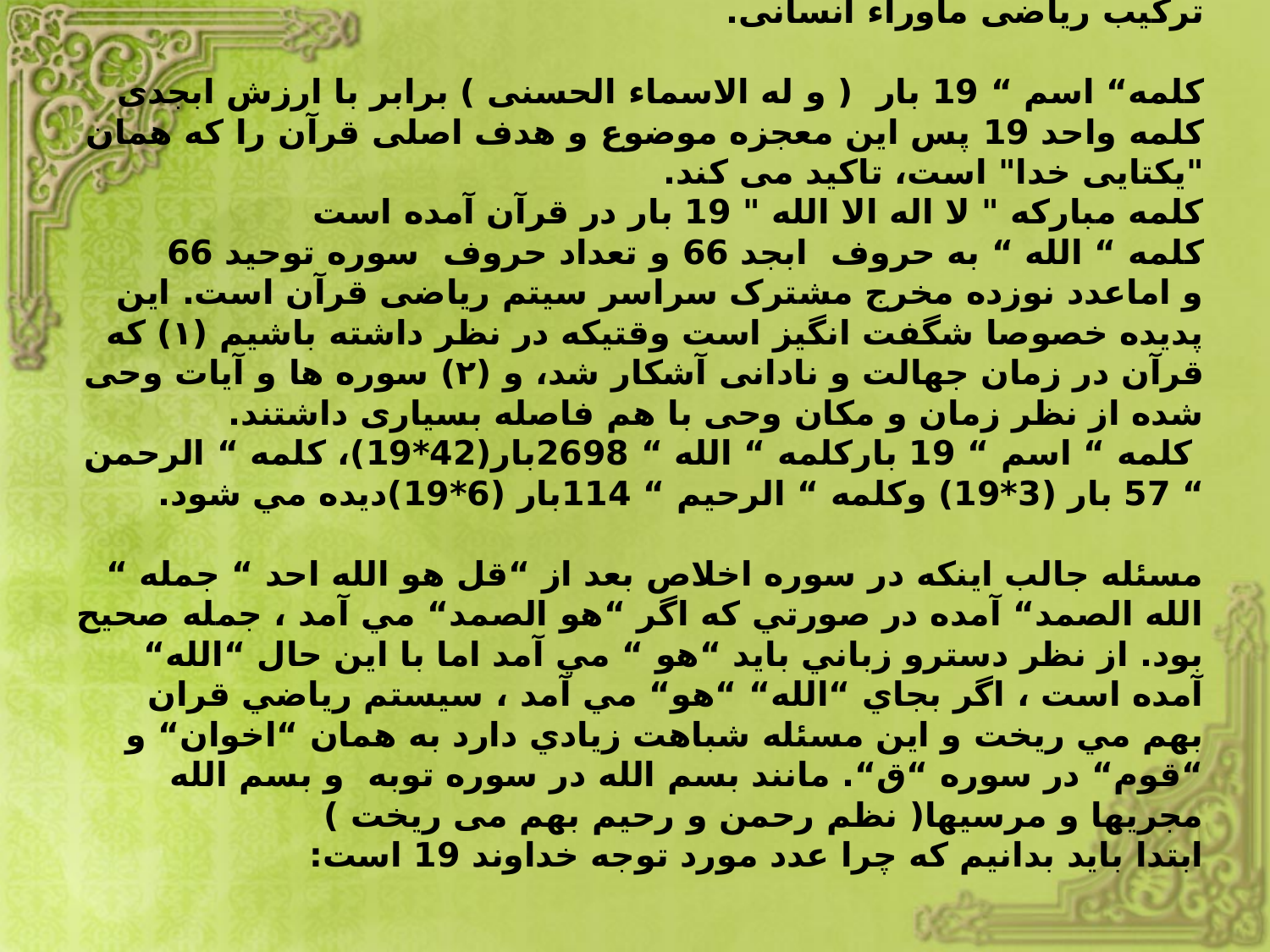

# ب) تعداد حروف و ارزش ابجدی پديده بى نظيرى که در قرآن وجود دارد، در هيچ کتاب نوشته دست بشر يافت نميشود. هر يک از عناصر قرآن داراى ترکيبى است رياضى: سوره ها، آيات، لغات، تعداد حروف، تعداد کلمات هم خانواده، تعداد و انواع اسم هاى الهى، همگى داراى ترکيبى خاص هستند. براى اولين بار در تاريخ، ما کتابى داريم با اثبات نويسندگى الهى- ترکيب رياضى ماوراء انسانى.   كلمه“ اسم “ 19 بار  ( و له الاسماء الحسنی ) برابر با ارزش ابجدی کلمه واحد 19 پس اين معجزه موضوع و هدف اصلى قرآن را که همان "يکتايى خدا" است، تاکيد مى کند. کلمه مبارکه " لا اله الا الله " 19 بار در قرآن آمده است كلمه “ الله “ به حروف  ابجد 66 و تعداد حروف  سوره توحید 66 و اماعدد نوزده مخرج مشترک سراسر سيتم رياضى قرآن است. اين پديده خصوصا شگفت انگیز است وقتيکه در نظر داشته باشيم (۱) که قرآن در زمان جهالت و نادانى آشکار شد، و (۲) سوره ها و آيات وحى شده از نظر زمان و مکان وحى با هم فاصله بسيارى داشتند. كلمه ‍‎‎‎‎‏“ اسم “ 19 باركلمه “ الله “ 2698بار(42*19)، كلمه “ الرحمن “ 57 بار (3*19) وكلمه “ الرحيم “ 114بار (6*19)ديده مي شود.   مسئله جالب اينكه در سوره اخلاص بعد از “قل هو الله احد “ جمله “ الله الصمد“ آمده در صورتي كه اگر “هو الصمد“ مي آمد ، جمله صحيح بود. از نظر دسترو زباني بايد “هو “ مي آمد اما با اين حال “الله“ آمده است ، اگر بجاي “الله“ “هو“ مي آمد ، سيستم رياضي قران بهم مي ريخت و اين مسئله شباهت زيادي دارد به همان “اخوان“ و “قوم“ در سوره “ق“. مانند بسم الله در سوره توبه  و بسم الله مجریها و مرسیها( نظم رحمن و رحیم بهم می ریخت ) ابتدا باید بدانیم که چرا عدد مورد توجه خداوند 19 است: